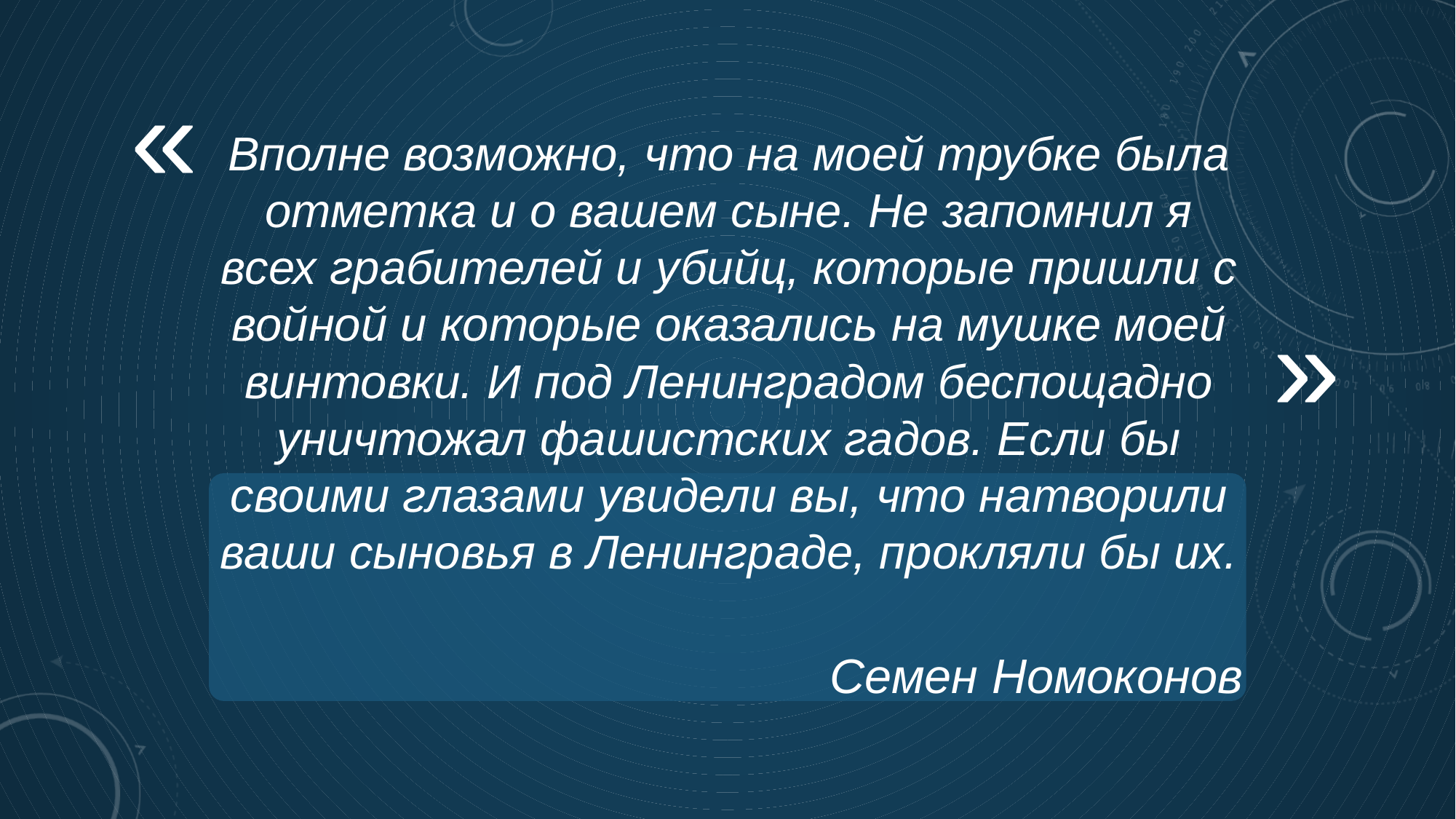

# Вполне возможно, что на моей трубке была отметка и о вашем сыне. Не запомнил я всех грабителей и убийц, которые пришли с войной и которые оказались на мушке моей винтовки. И под Ленинградом беспощадно уничтожал фашистских гадов. Если бы своими глазами увидели вы, что натворили ваши сыновья в Ленинграде, прокляли бы их.
Семен Номоконов